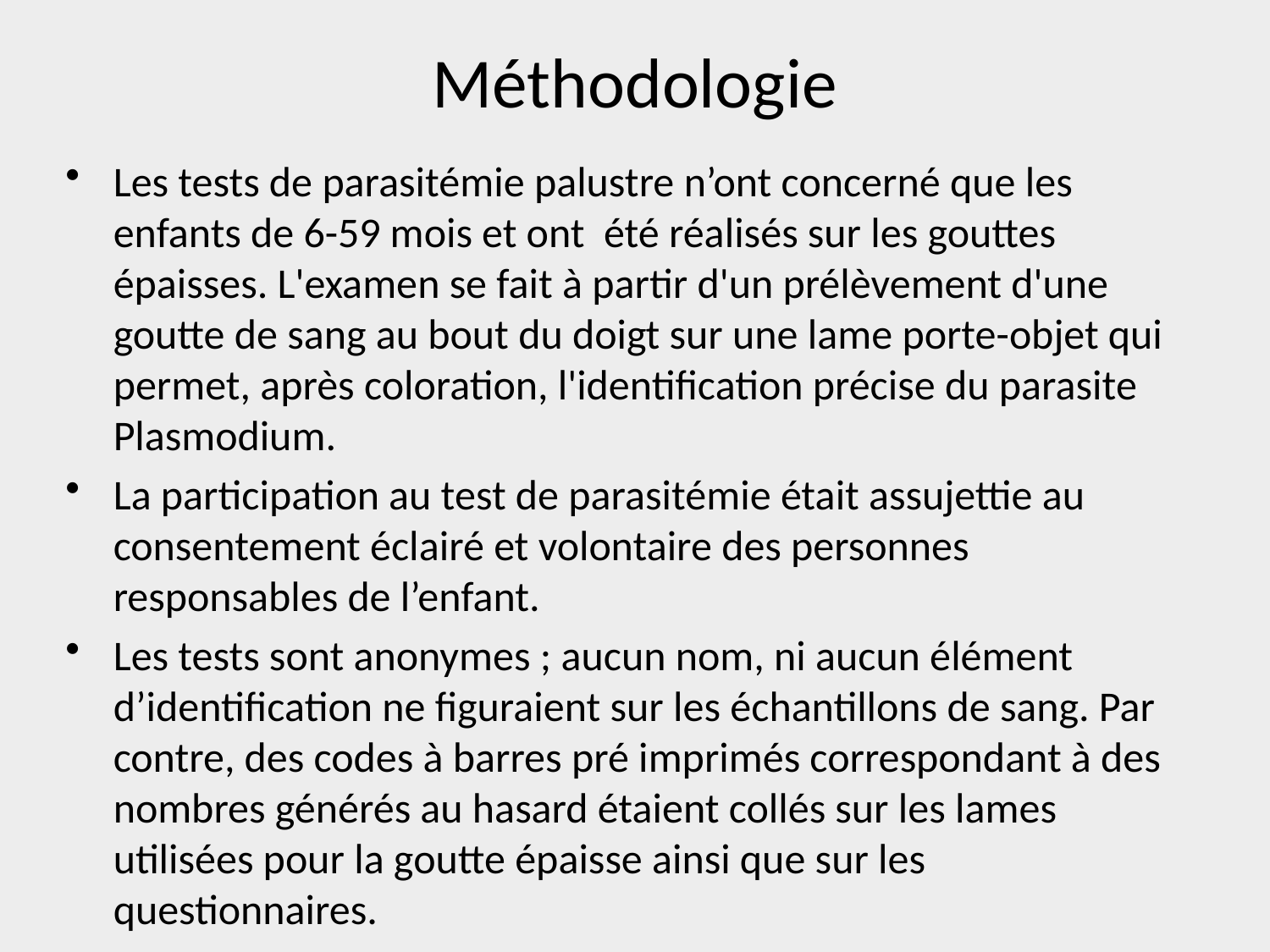

# Méthodologie
Les tests de parasitémie palustre n’ont concerné que les enfants de 6-59 mois et ont  été réalisés sur les gouttes épaisses. L'examen se fait à partir d'un prélèvement d'une goutte de sang au bout du doigt sur une lame porte-objet qui permet, après coloration, l'identification précise du parasite Plasmodium.
La participation au test de parasitémie était assujettie au consentement éclairé et volontaire des personnes responsables de l’enfant.
Les tests sont anonymes ; aucun nom, ni aucun élément d’identification ne figuraient sur les échantillons de sang. Par contre, des codes à barres pré imprimés correspondant à des nombres générés au hasard étaient collés sur les lames utilisées pour la goutte épaisse ainsi que sur les questionnaires.